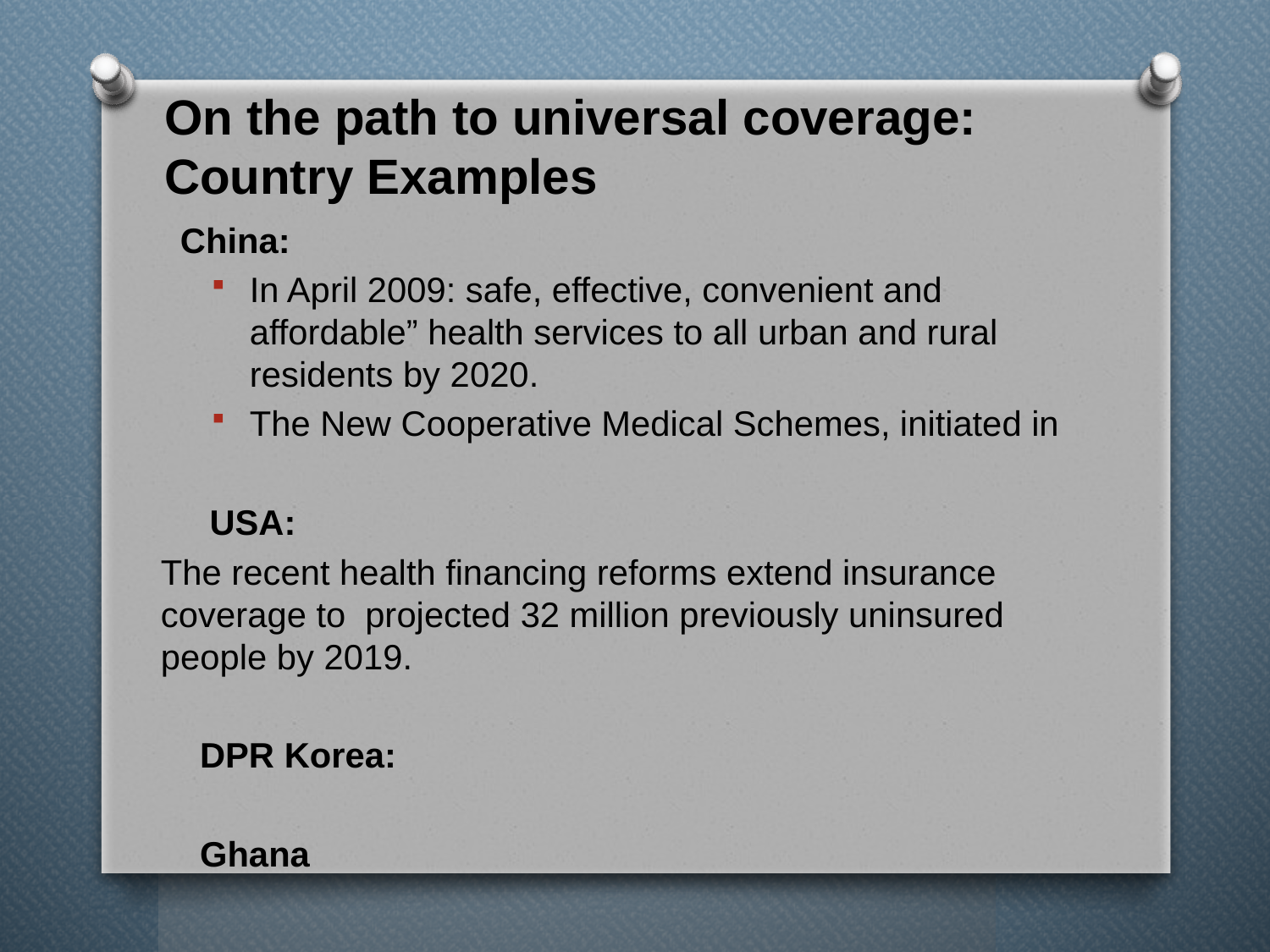

# On the path to universal coverage: Country Examples
  China:
In April 2009: safe, effective, convenient and affordable” health services to all urban and rural residents by 2020.
The New Cooperative Medical Schemes, initiated in

     USA:
The recent health financing reforms extend insurance coverage to  projected 32 million previously uninsured people by 2019.

    DPR Korea:

    Ghana